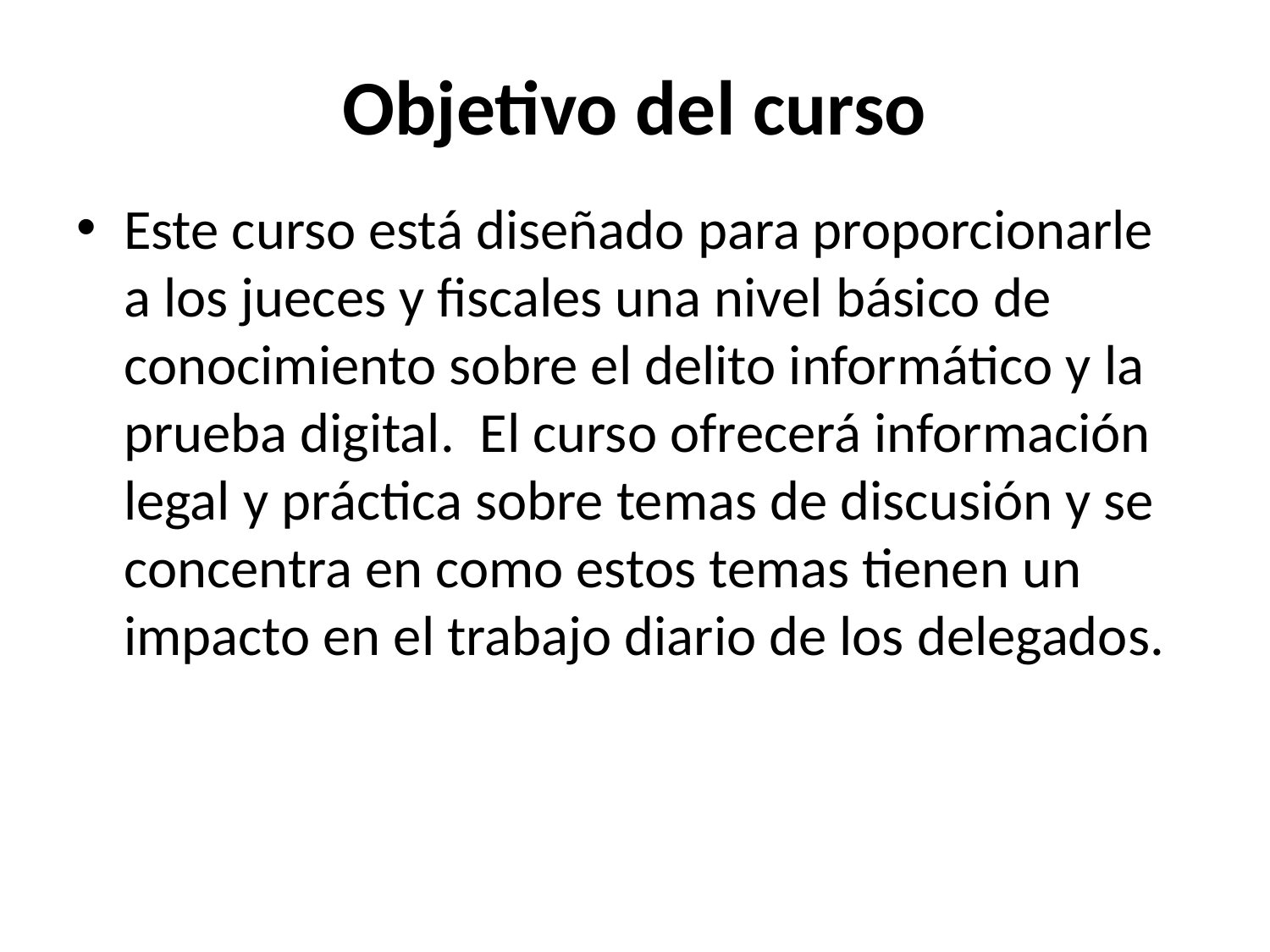

# Objetivo del curso
Este curso está diseñado para proporcionarle a los jueces y fiscales una nivel básico de conocimiento sobre el delito informático y la prueba digital.  El curso ofrecerá información legal y práctica sobre temas de discusión y se concentra en como estos temas tienen un impacto en el trabajo diario de los delegados.